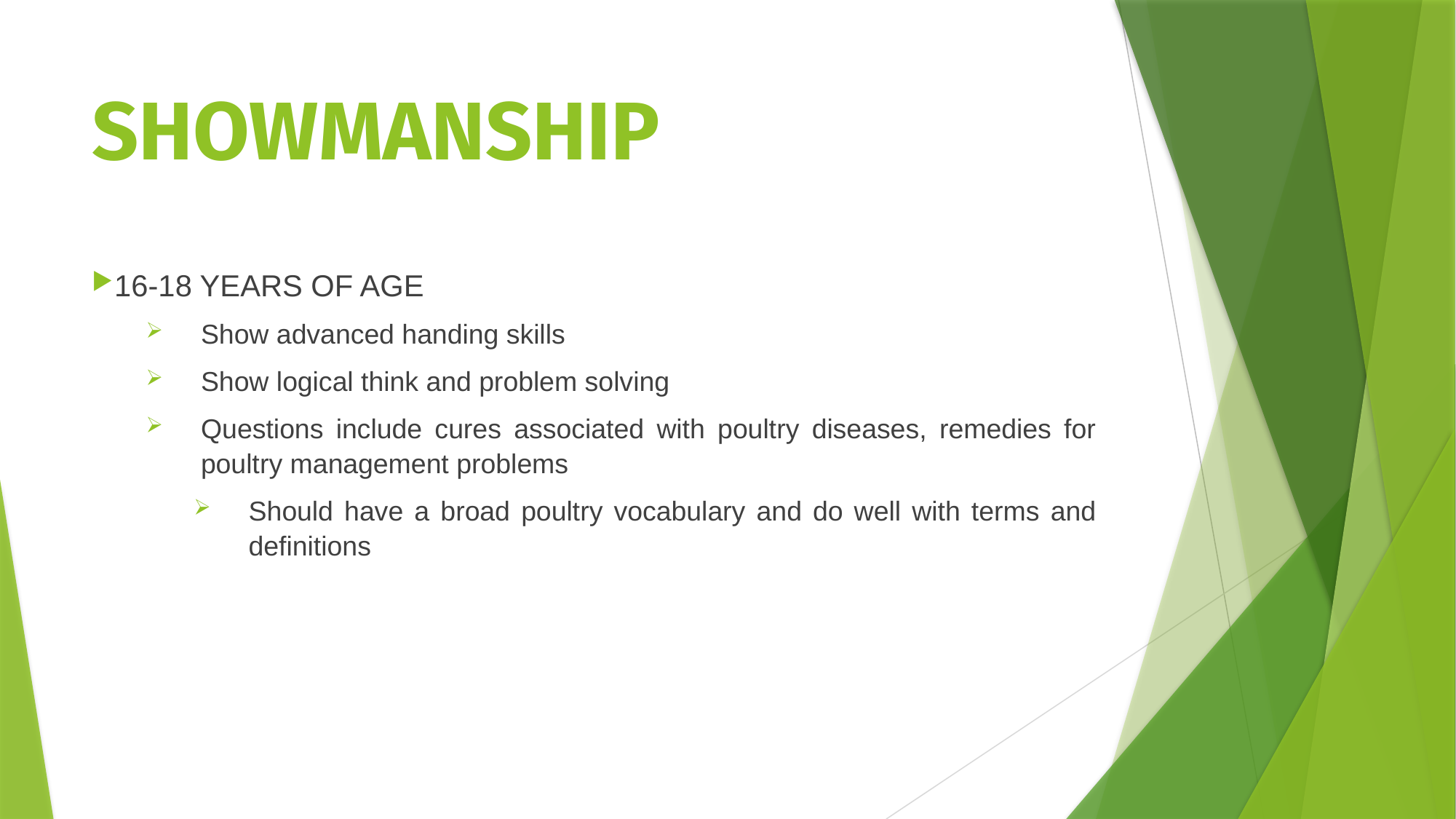

# SHOWMANSHIP
16-18 YEARS OF AGE
Show advanced handing skills
Show logical think and problem solving
Questions include cures associated with poultry diseases, remedies for poultry management problems
Should have a broad poultry vocabulary and do well with terms and definitions